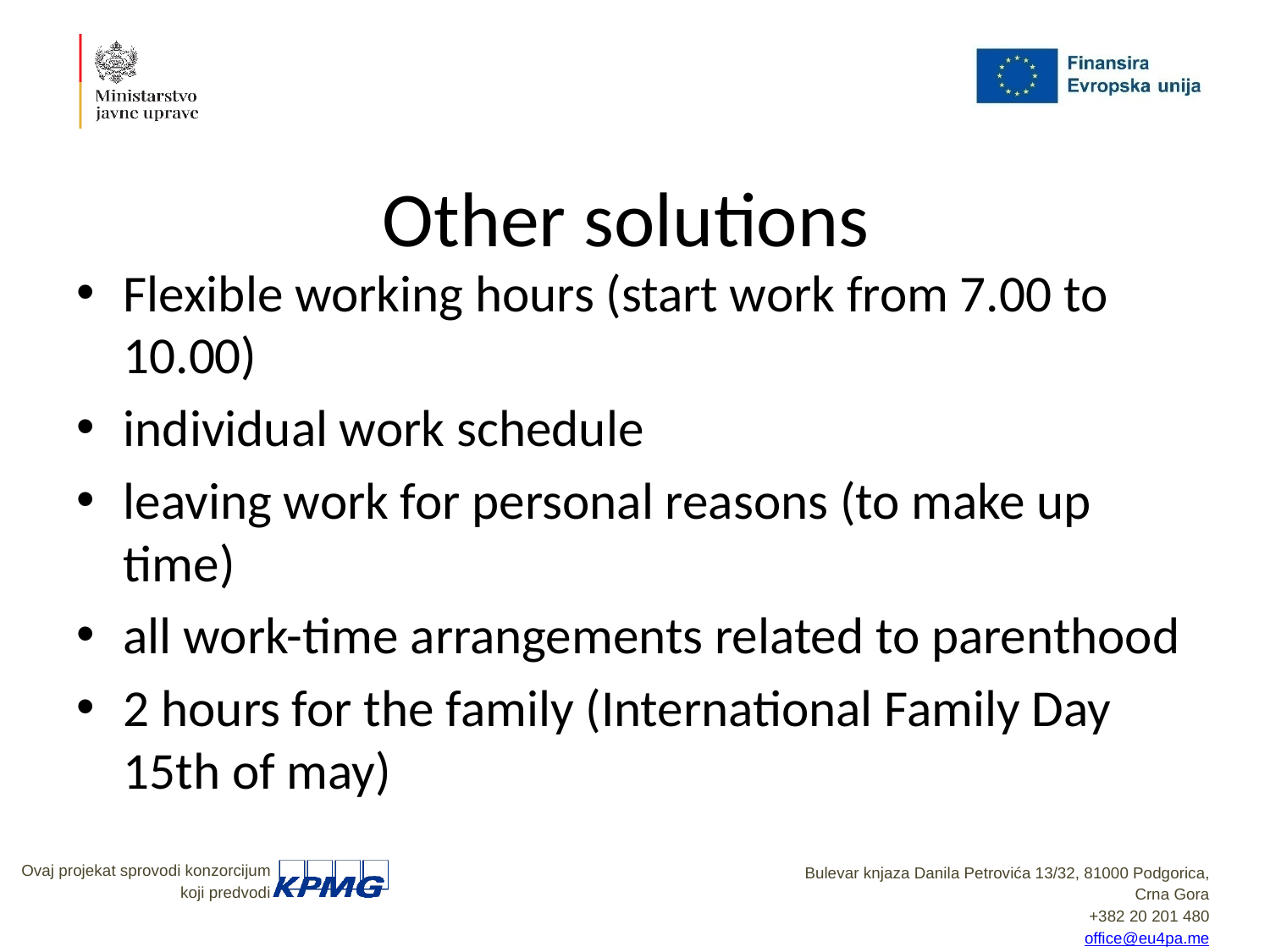

# Other solutions
Flexible working hours (start work from 7.00 to 10.00)
individual work schedule
leaving work for personal reasons (to make up time)
all work-time arrangements related to parenthood
2 hours for the family (International Family Day 15th of may)